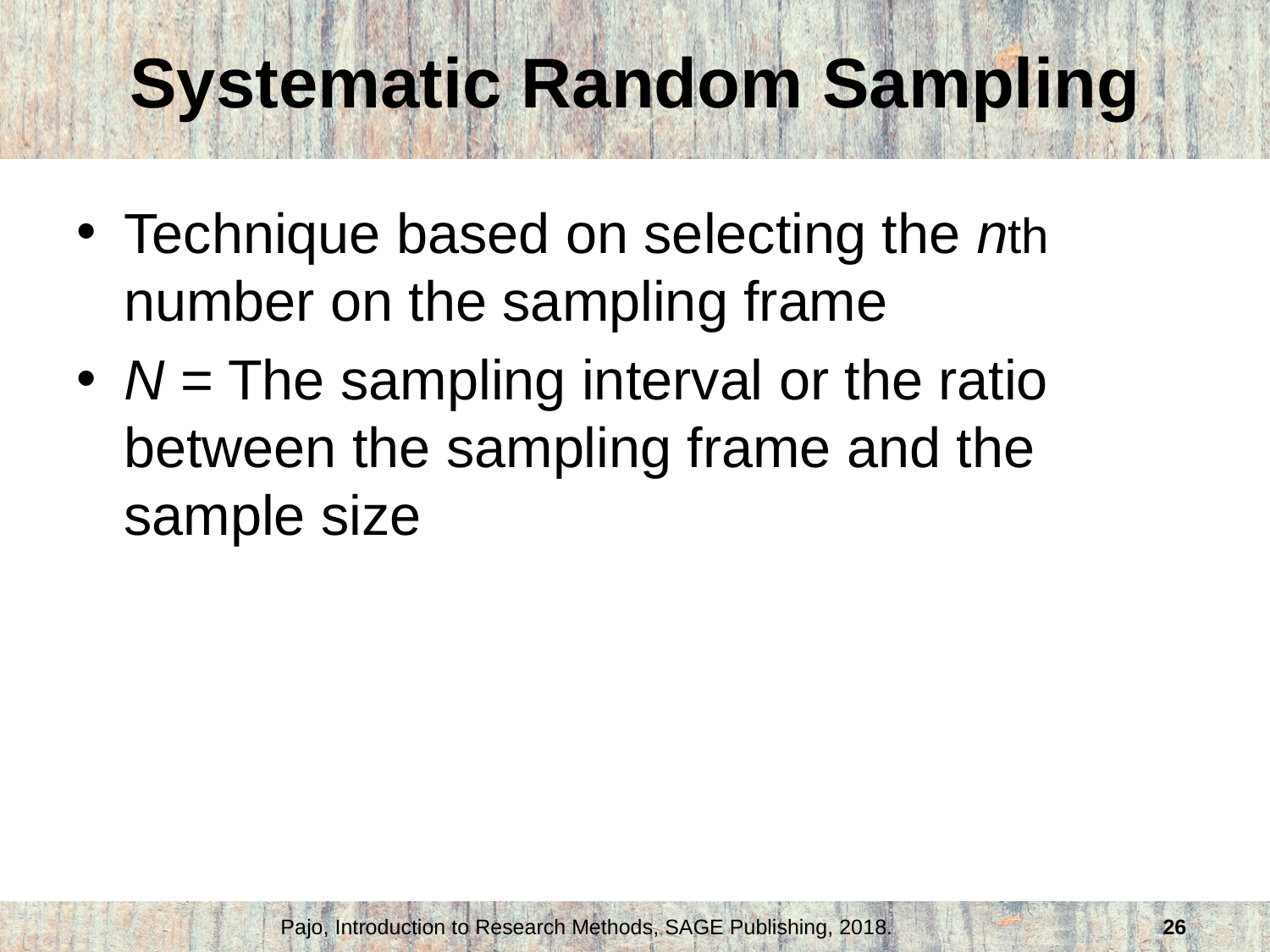

# Systematic Random Sampling
Technique based on selecting the nth number on the sampling frame
N = The sampling interval or the ratio between the sampling frame and the sample size

Pajo, Introduction to Research Methods, SAGE Publishing, 2018.
26